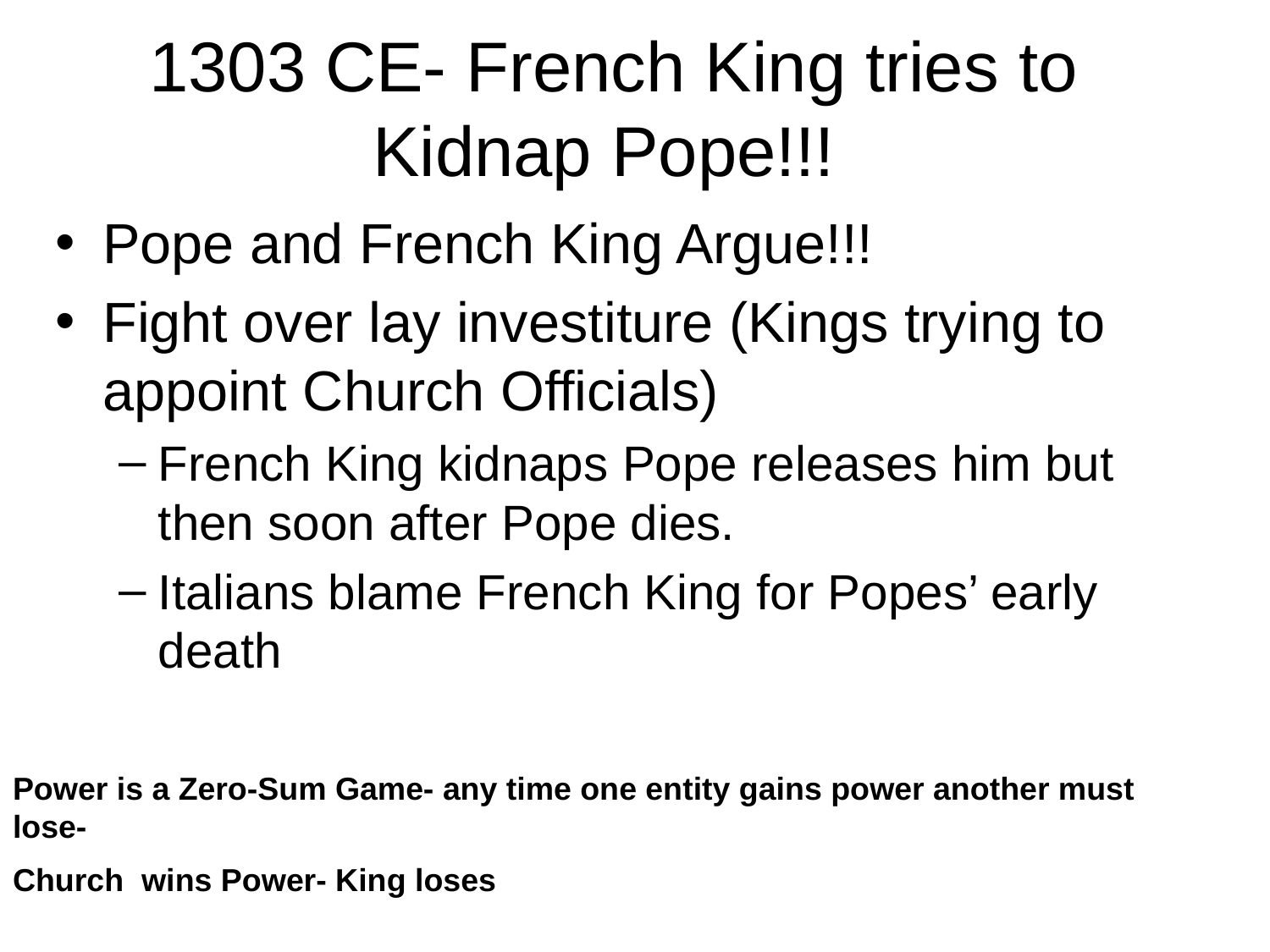

# 1303 CE- French King tries to Kidnap Pope!!!
Pope and French King Argue!!!
Fight over lay investiture (Kings trying to appoint Church Officials)
French King kidnaps Pope releases him but then soon after Pope dies.
Italians blame French King for Popes’ early death
Power is a Zero-Sum Game- any time one entity gains power another must lose-
Church  wins Power- King loses